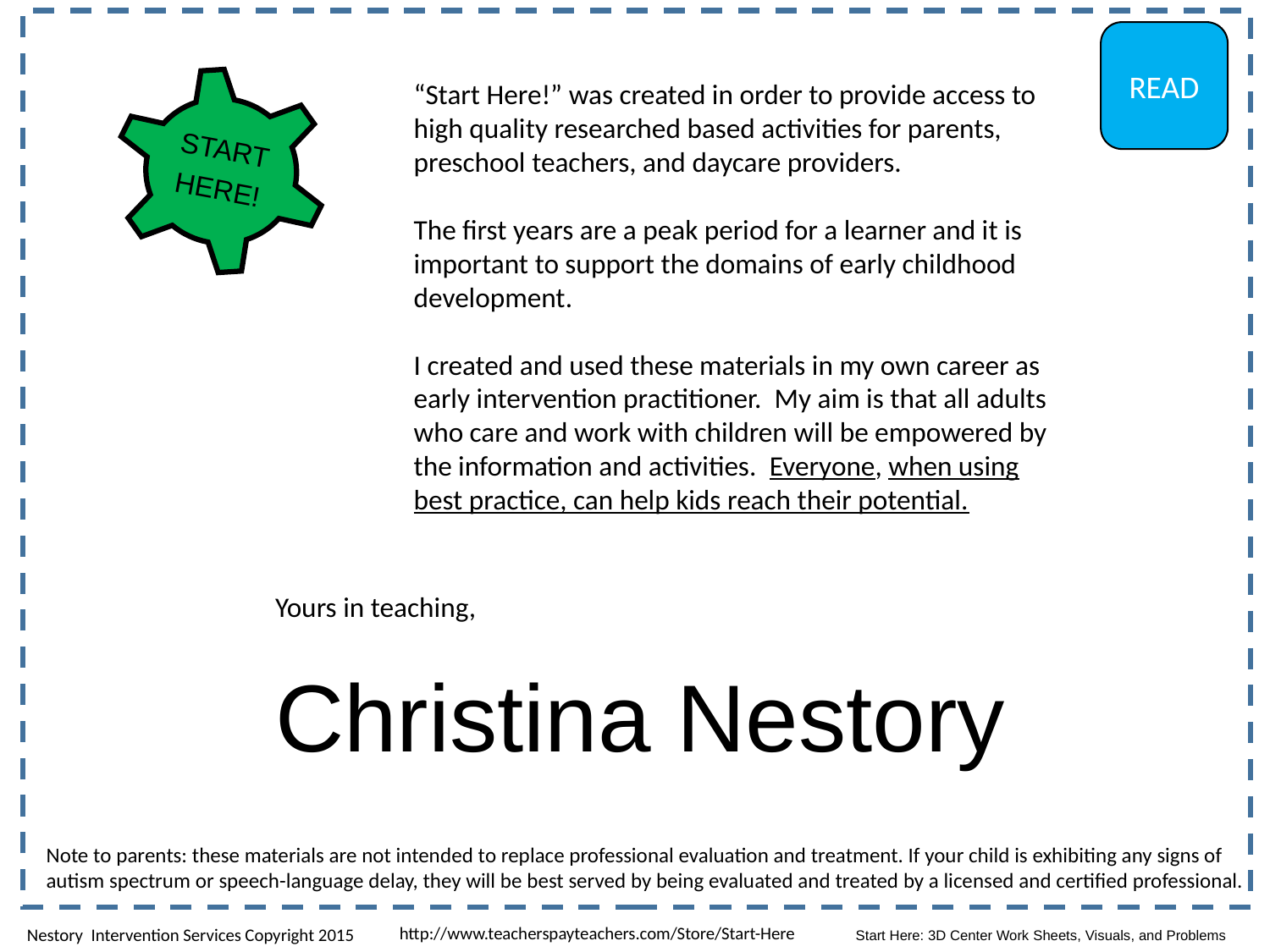

READ
START
HERE!
“Start Here!” was created in order to provide access to high quality researched based activities for parents, preschool teachers, and daycare providers.

The first years are a peak period for a learner and it is important to support the domains of early childhood development.

I created and used these materials in my own career as early intervention practitioner.  My aim is that all adults who care and work with children will be empowered by the information and activities.  Everyone, when using best practice, can help kids reach their potential.

Yours in teaching,

Christina Nestory
Note to parents: these materials are not intended to replace professional evaluation and treatment. If your child is exhibiting any signs of autism spectrum or speech-language delay, they will be best served by being evaluated and treated by a licensed and certified professional.
Start Here: 3D Center Work Sheets, Visuals, and Problems
http://www.teacherspayteachers.com/Store/Start-Here
Nestory  Intervention Services Copyright 2015